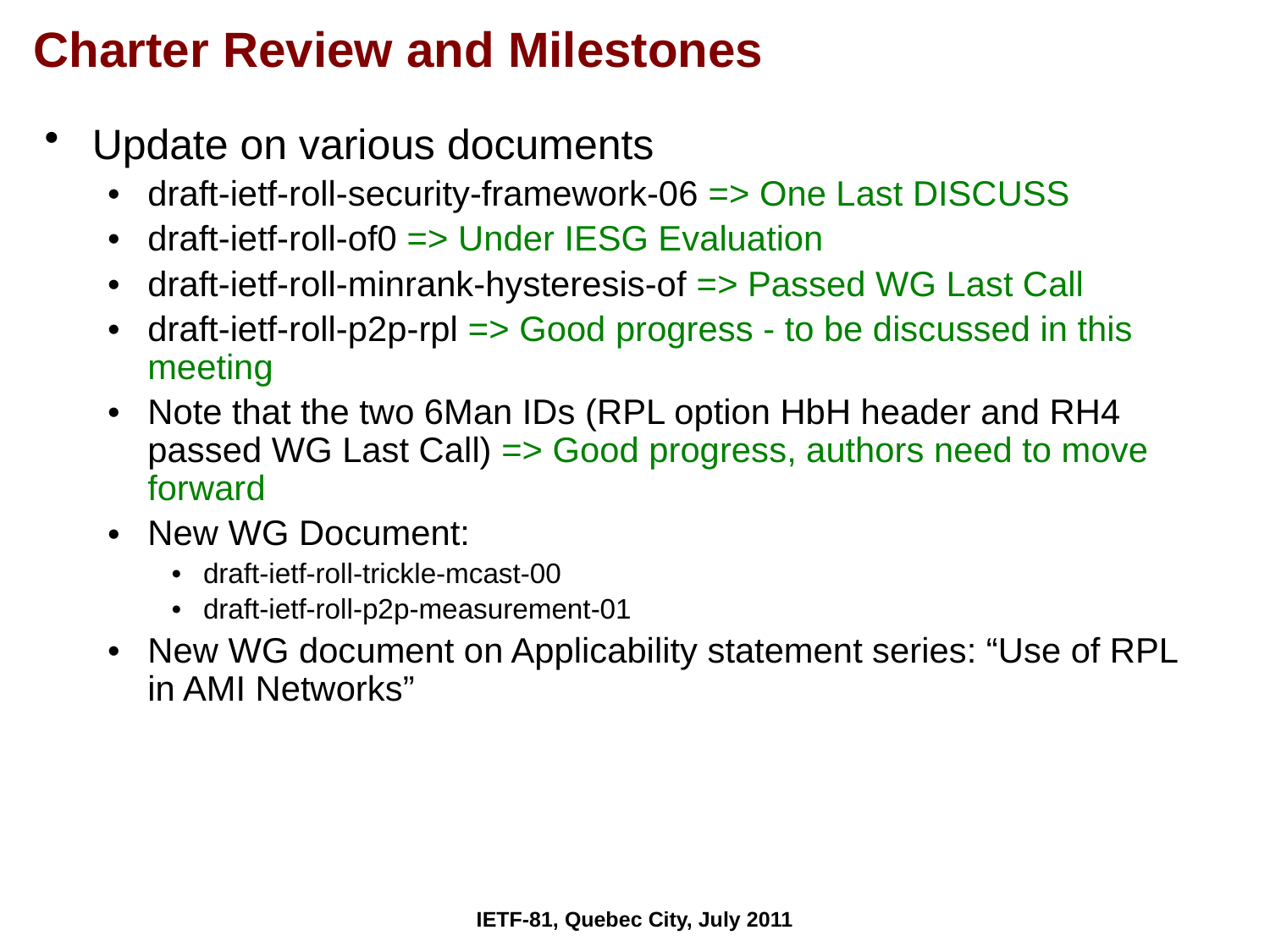

# Charter Review and Milestones
Update on various documents
draft-ietf-roll-security-framework-06 => One Last DISCUSS
draft-ietf-roll-of0 => Under IESG Evaluation
draft-ietf-roll-minrank-hysteresis-of => Passed WG Last Call
draft-ietf-roll-p2p-rpl => Good progress - to be discussed in this meeting
Note that the two 6Man IDs (RPL option HbH header and RH4 passed WG Last Call) => Good progress, authors need to move forward
New WG Document:
draft-ietf-roll-trickle-mcast-00
draft-ietf-roll-p2p-measurement-01
New WG document on Applicability statement series: “Use of RPL in AMI Networks”

IETF-81, Quebec City, July 2011